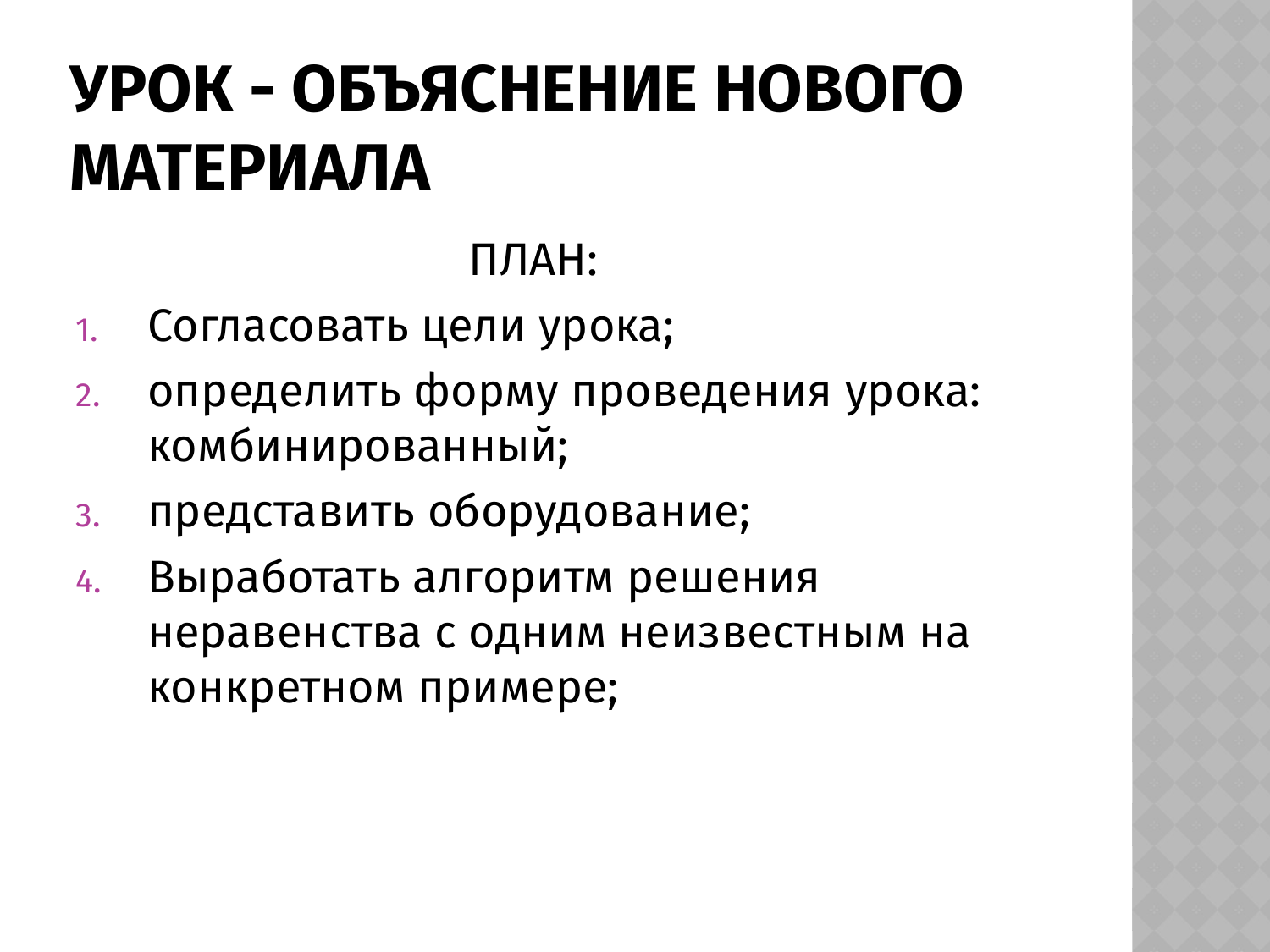

# УРОК - ОБЪЯСНЕНИЕ НОВОГО МАТЕРИАЛА
                                ПЛАН:
Согласовать цели урока;
определить форму проведения урока: комбинированный;
представить оборудование;
Выработать алгоритм решения неравенства с одним неизвестным на конкретном примере;